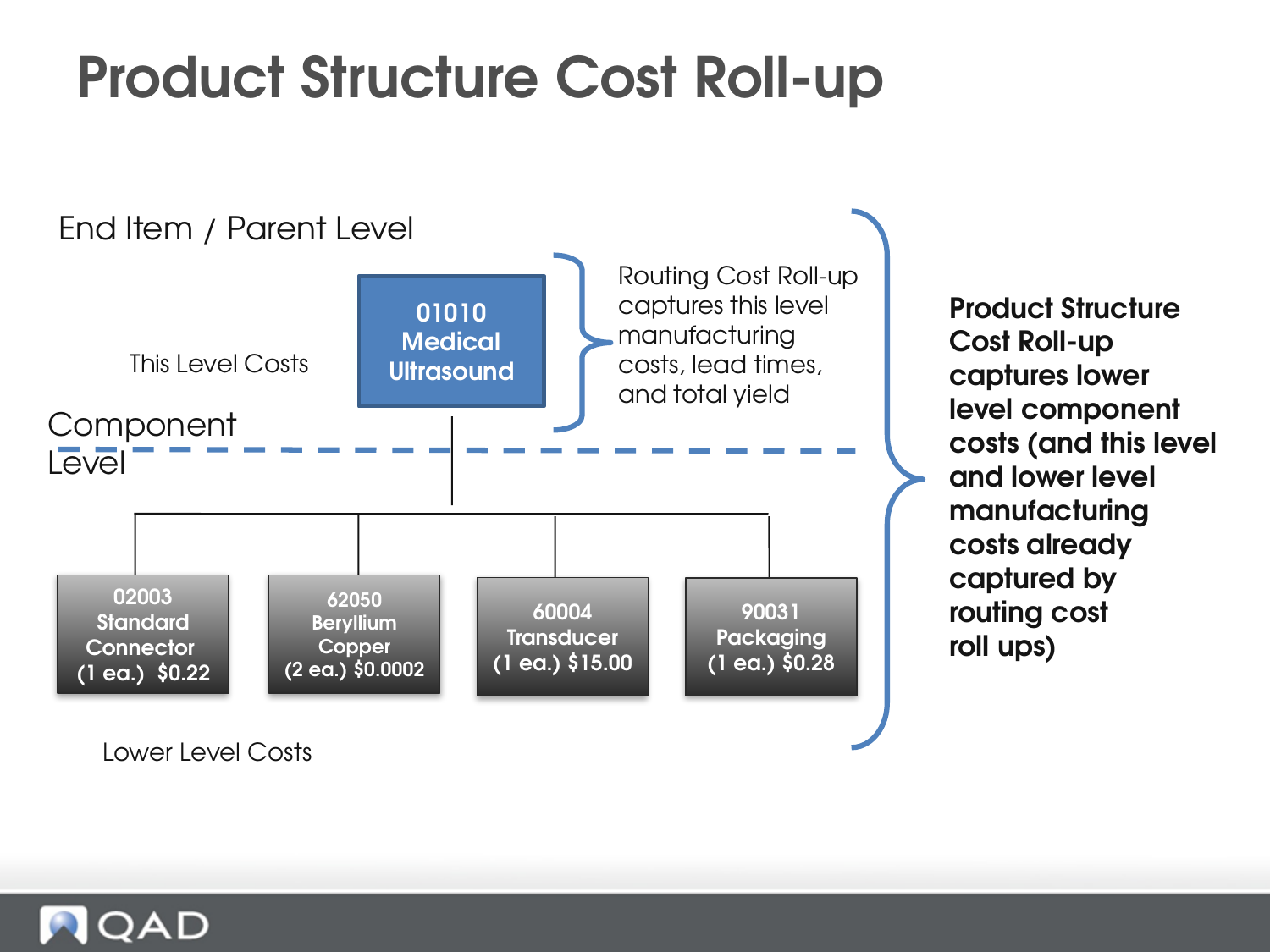

# Product Structure Cost Roll-up
End Item / Parent Level

Routing Cost Roll-up captures this level manufacturing costs, lead times, and total yield

01010
Medical Ultrasound
Product Structure Cost Roll-up captures lower level component costs (and this level and lower level manufacturing costs already captured by routing cost
roll ups)
This Level Costs
Component Level

02003
Standard Connector
(1 ea.)  $0.22

62050
Beryllium Copper
(2 ea.) $0.0002
60004
Transducer
(1 ea.) $15.00
90031
Packaging
(1 ea.) $0.28
Lower Level Costs